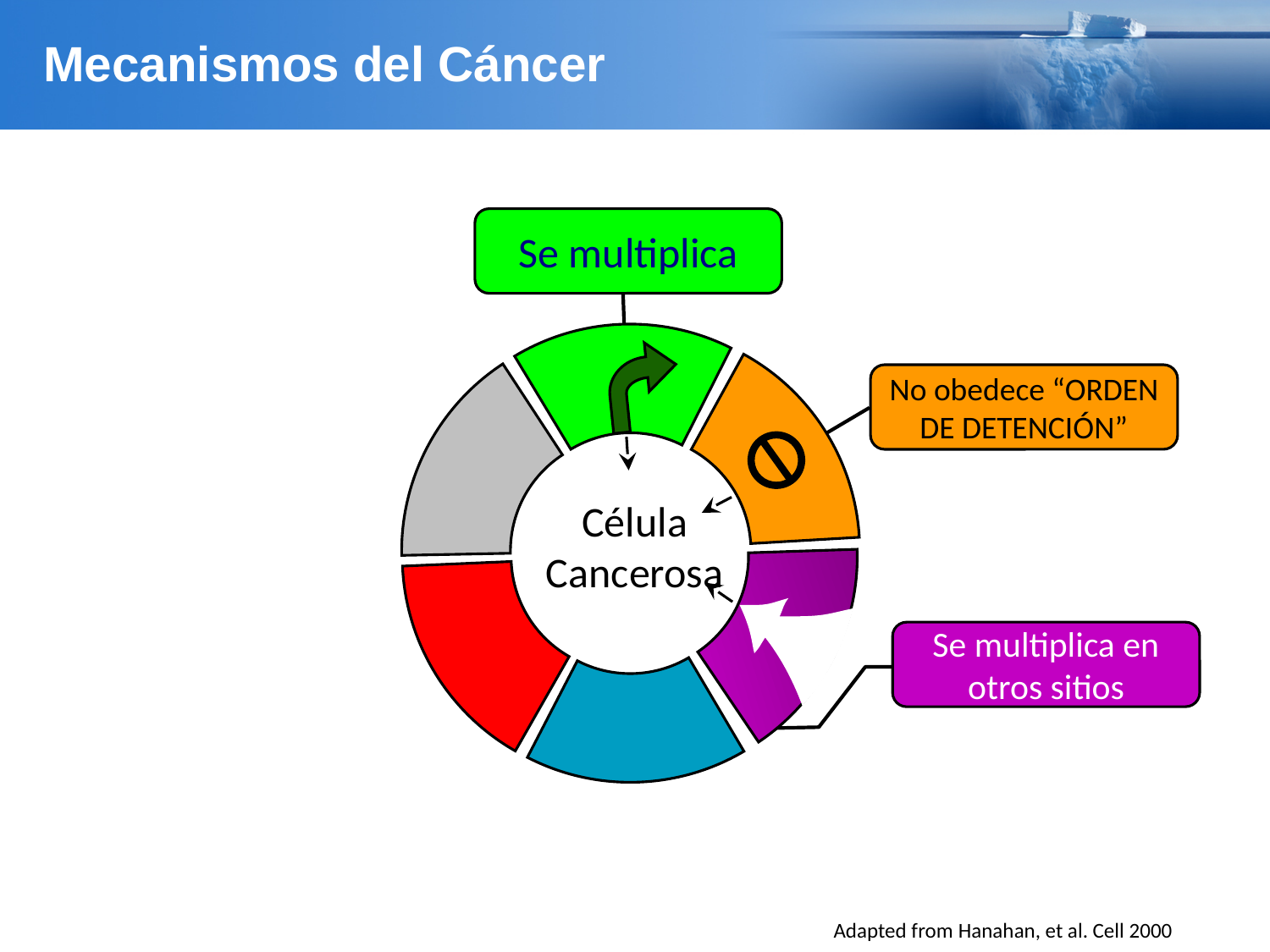

# Mecanismos del Cáncer
Se multiplica

No obedece “ORDEN DE DETENCIÓN”

Célula
Cancerosa

Se multiplica en otros sitios

Adapted from Hanahan, et al. Cell 2000